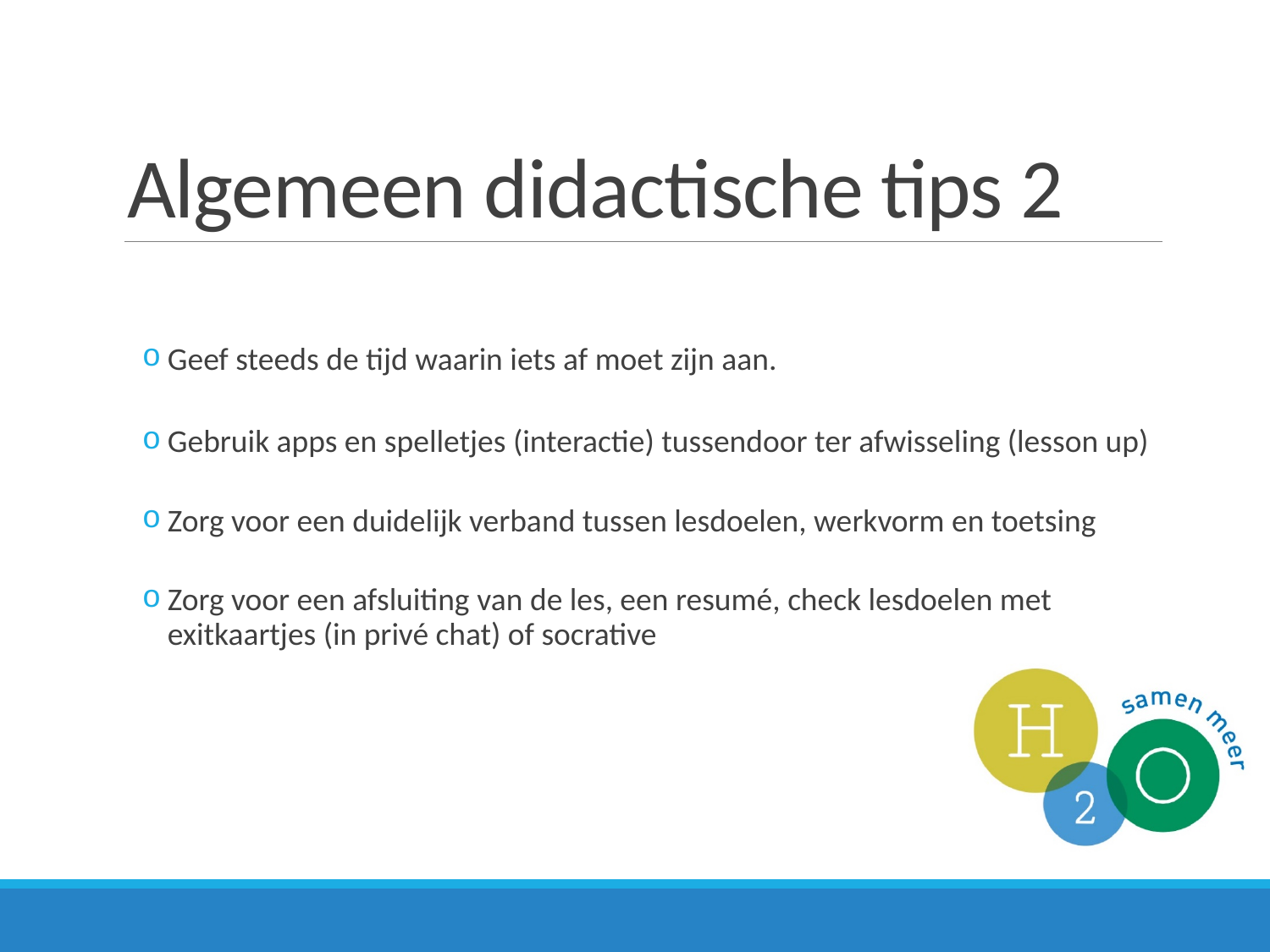

# Algemeen didactische tips 2
Geef steeds de tijd waarin iets af moet zijn aan.
Gebruik apps en spelletjes (interactie) tussendoor ter afwisseling (lesson up)
Zorg voor een duidelijk verband tussen lesdoelen, werkvorm en toetsing
Zorg voor een afsluiting van de les, een resumé, check lesdoelen met exitkaartjes (in privé chat) of socrative